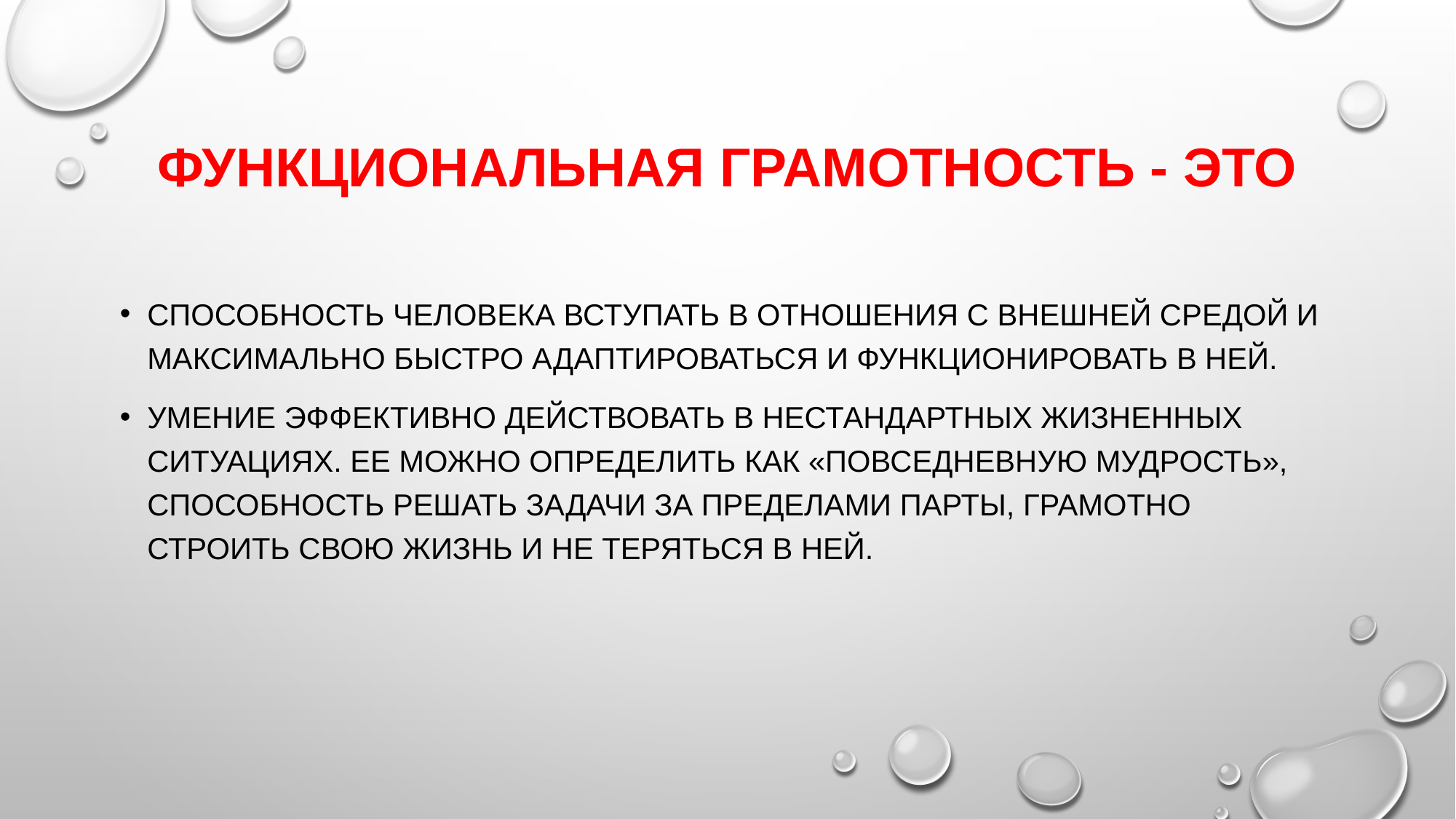

# Функциональная грамотность - это
Способность человека вступать в отношения с внешней средой и максимально быстро адаптироваться и функционировать в ней.
Умение эффективно действовать в нестандартных жизненных ситуациях. Ее можно определить как «повседневную мудрость», способность решать задачи за пределами парты, грамотно строить свою жизнь и не теряться в ней.